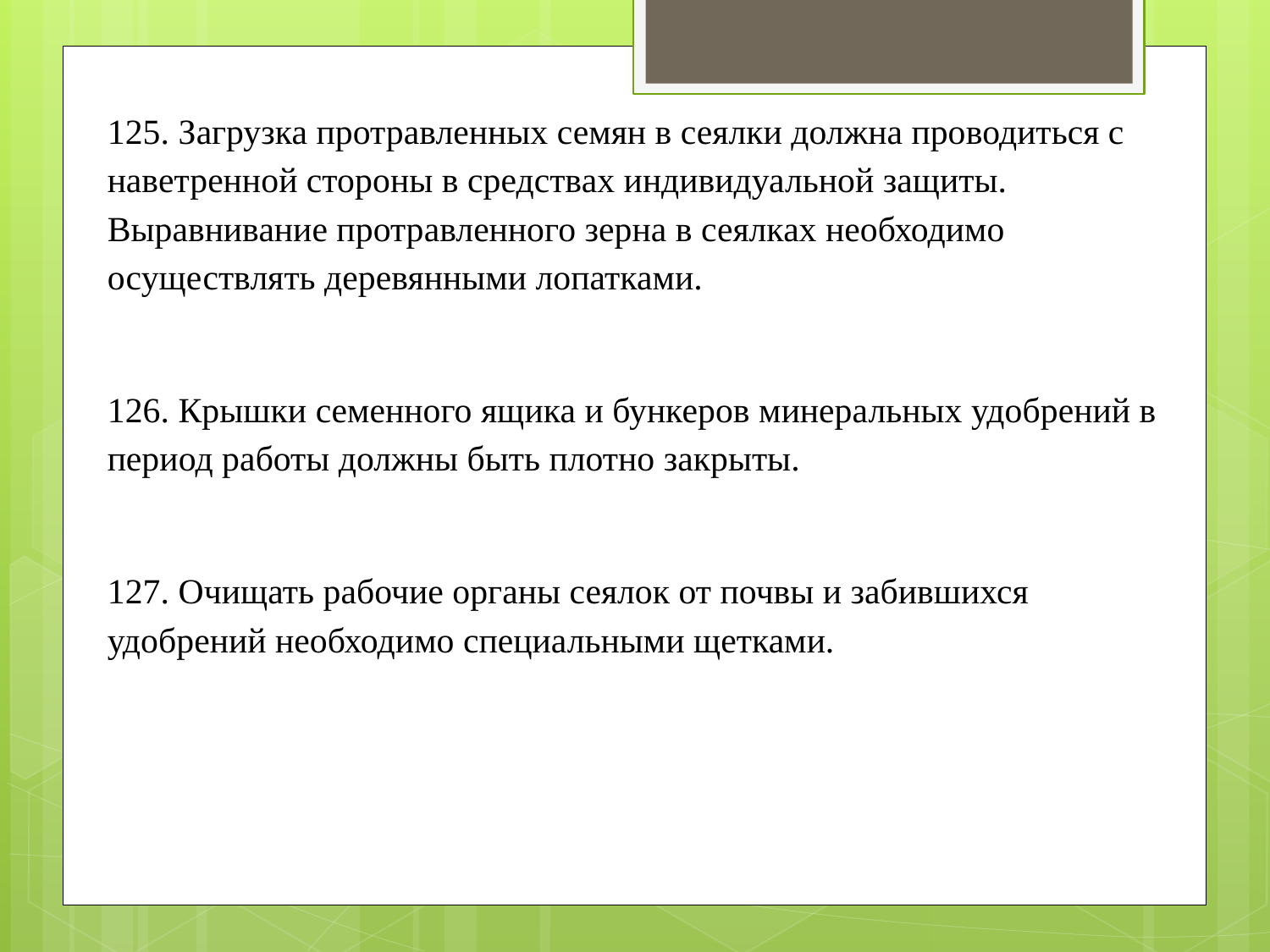

125. Загрузка протравленных семян в сеялки должна проводиться с наветренной стороны в средствах индивидуальной защиты. Выравнивание протравленного зерна в сеялках необходимо осуществлять деревянными лопатками.

126. Крышки семенного ящика и бункеров минеральных удобрений в период работы должны быть плотно закрыты.

127. Очищать рабочие органы сеялок от почвы и забившихся удобрений необходимо специальными щетками.